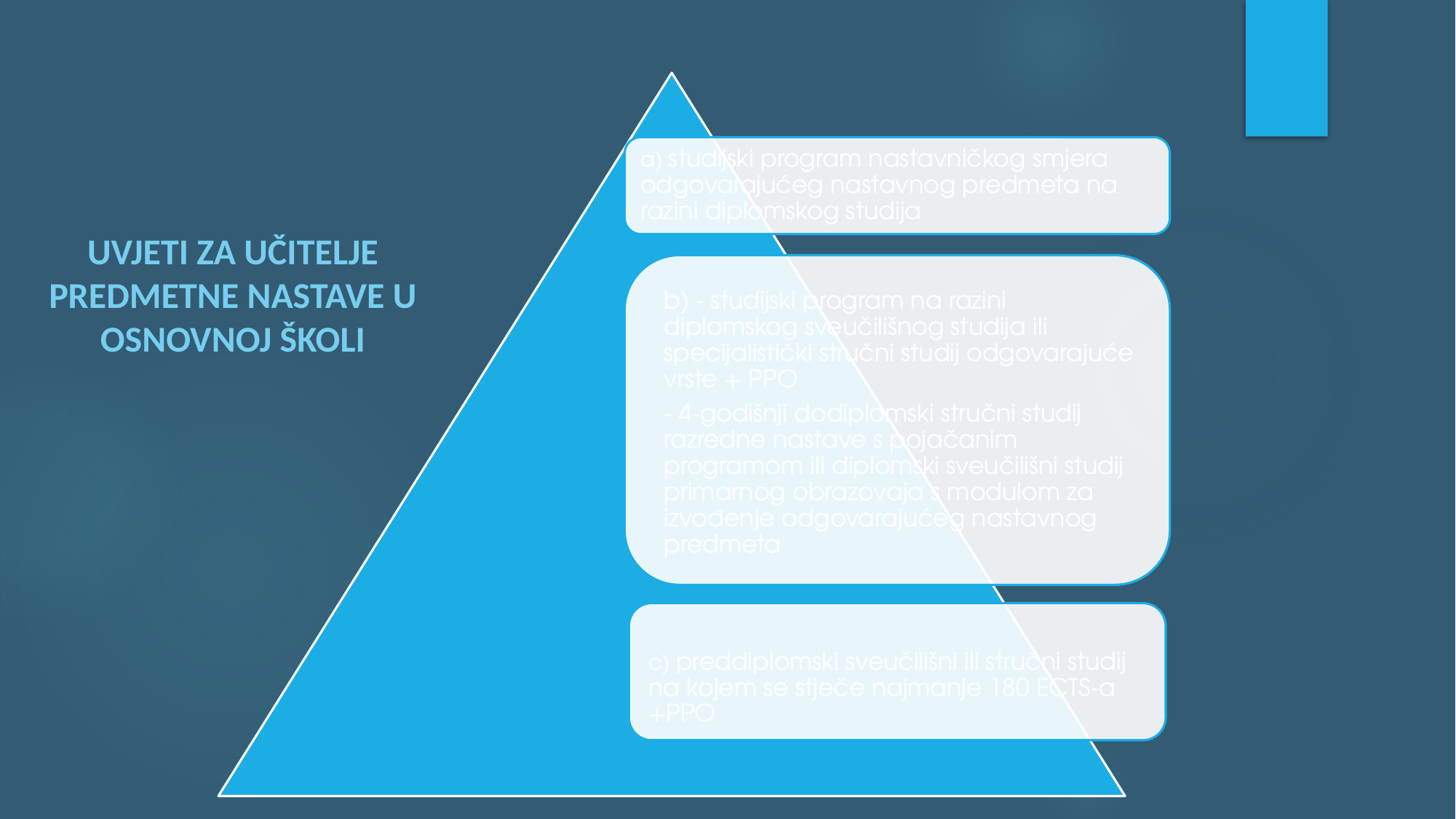

a) studijski program nastavničkog smjera odgovarajućeg nastavnog predmeta na razini diplomskog studija

b) - studijski program na razini diplomskog sveučilišnog studija ili specijalistički stručni studij odgovarajuće vrste + PPO
- 4-godišnji dodiplomski stručni studij razredne nastave s pojačanim programom ili diplomski sveučilišni studij primarnog obrazovaja s modulom za izvođenje odgovarajućeg nastavnog predmeta

c) preddiplomski sveučilišni ili stručni studij na kojem se stječe najmanje 180 ECTS-a +PPO

# UVJETI ZA UČITELJE PREDMETNE NASTAVE U OSNOVNOJ ŠKOLI